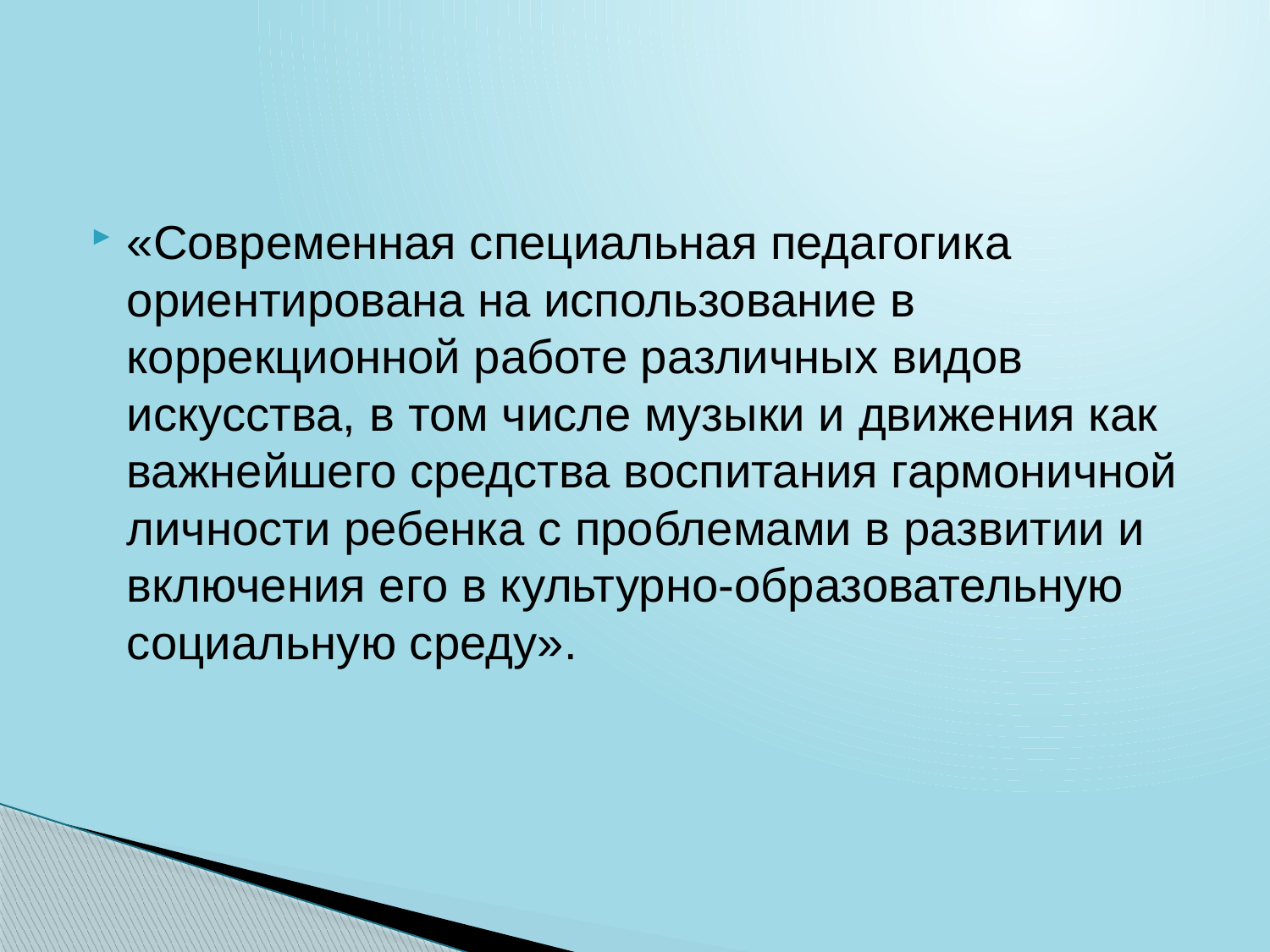

#
«Современная специальная педагогика  ориентирована на использование в коррекционной работе различных видов искусства, в том числе музыки и движения как важнейшего средства воспитания гармоничной личности ребенка с проблемами в развитии и включения его в культурно-образовательную социальную среду».